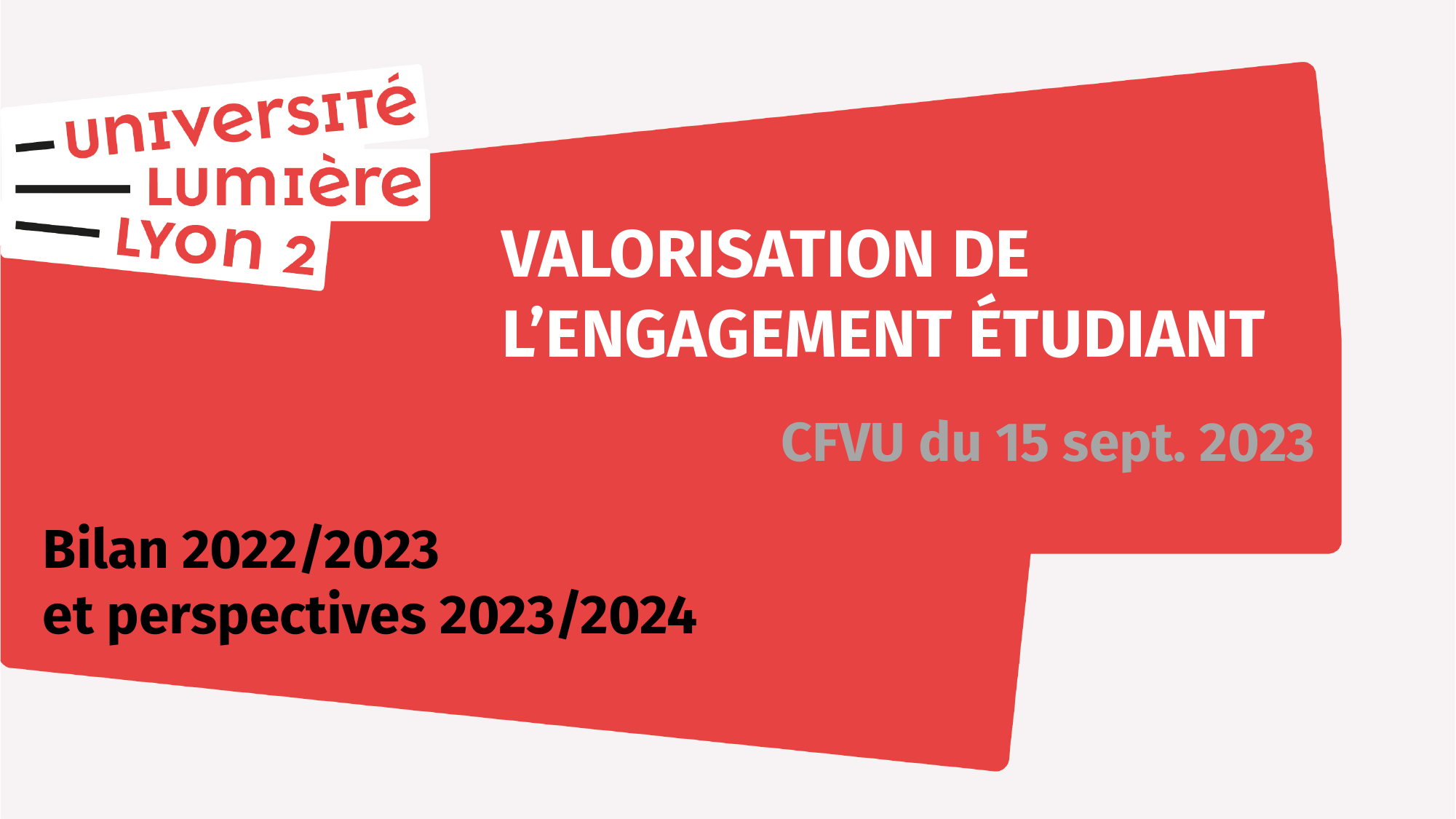

VALORISATION DE L’ENGAGEMENT ÉTUDIANT

CFVU du 15 sept. 2023
Bilan 2022/2023
et perspectives 2023/2024